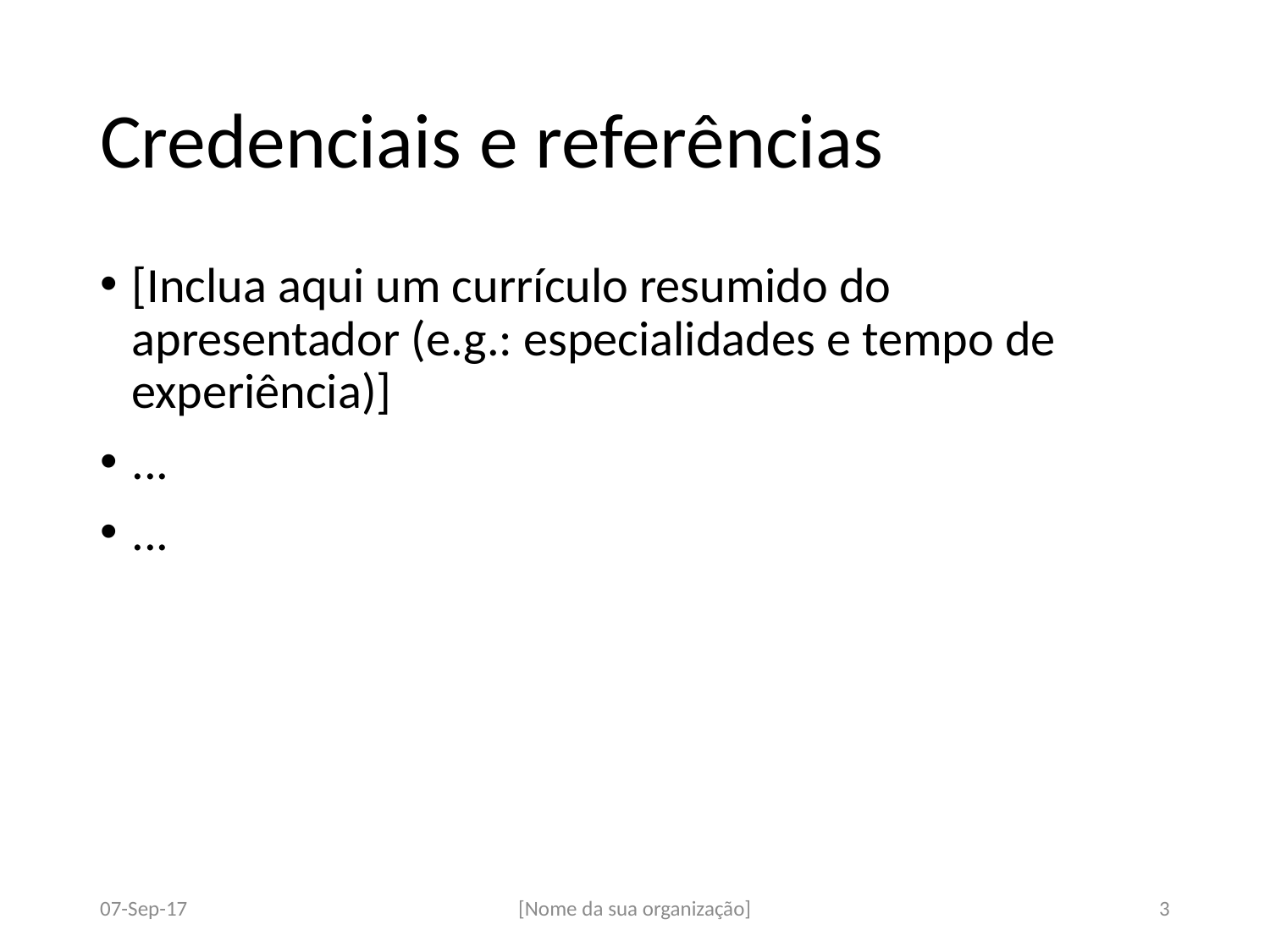

# Credenciais e referências
[Inclua aqui um currículo resumido do apresentador (e.g.: especialidades e tempo de experiência)]
...
...
07-Sep-17
[Nome da sua organização]
3